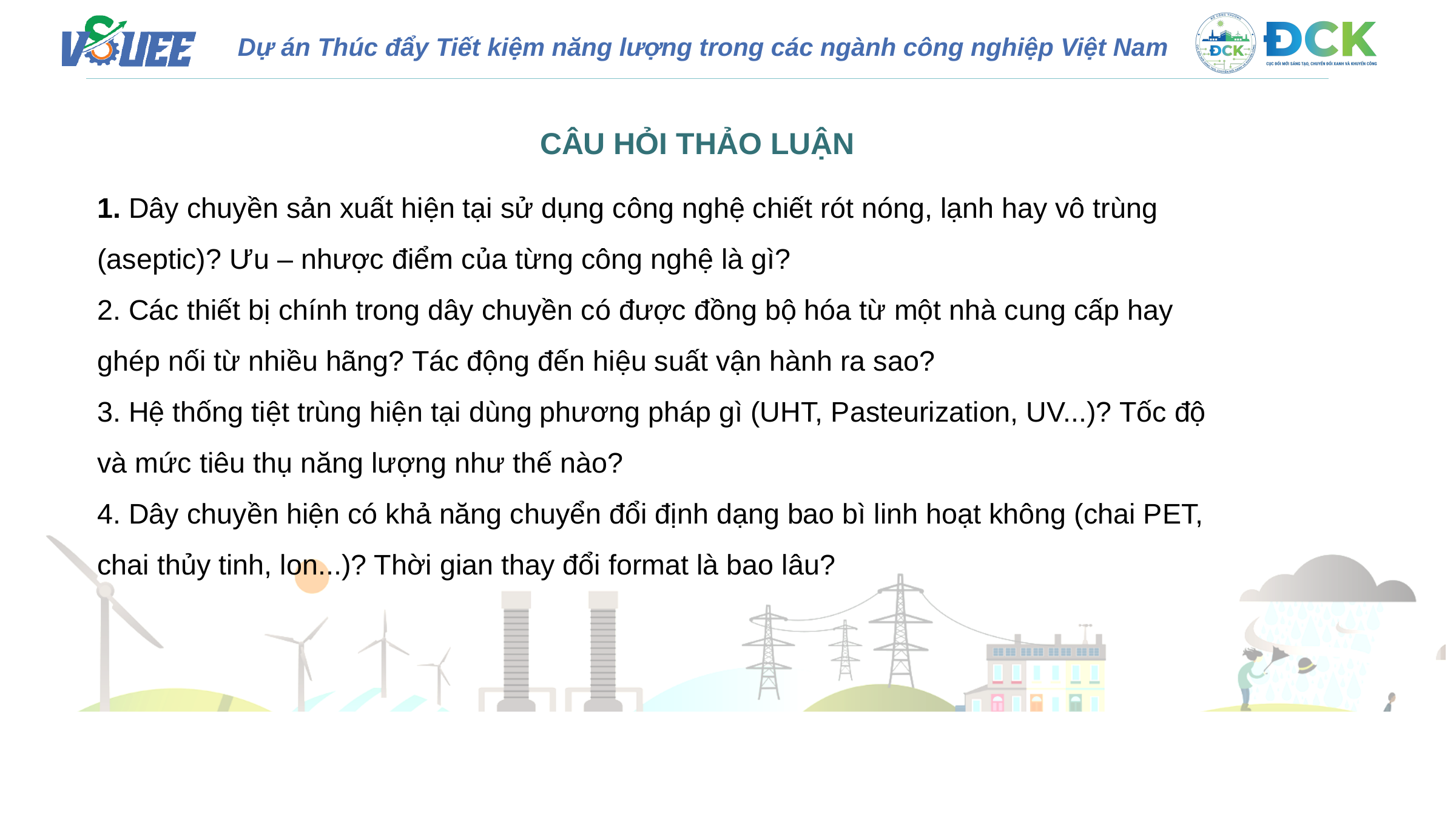

CÂU HỎI THẢO LUẬN
1. Dây chuyền sản xuất hiện tại sử dụng công nghệ chiết rót nóng, lạnh hay vô trùng (aseptic)? Ưu – nhược điểm của từng công nghệ là gì?
2. Các thiết bị chính trong dây chuyền có được đồng bộ hóa từ một nhà cung cấp hay ghép nối từ nhiều hãng? Tác động đến hiệu suất vận hành ra sao?
3. Hệ thống tiệt trùng hiện tại dùng phương pháp gì (UHT, Pasteurization, UV...)? Tốc độ và mức tiêu thụ năng lượng như thế nào?
4. Dây chuyền hiện có khả năng chuyển đổi định dạng bao bì linh hoạt không (chai PET, chai thủy tinh, lon...)? Thời gian thay đổi format là bao lâu?